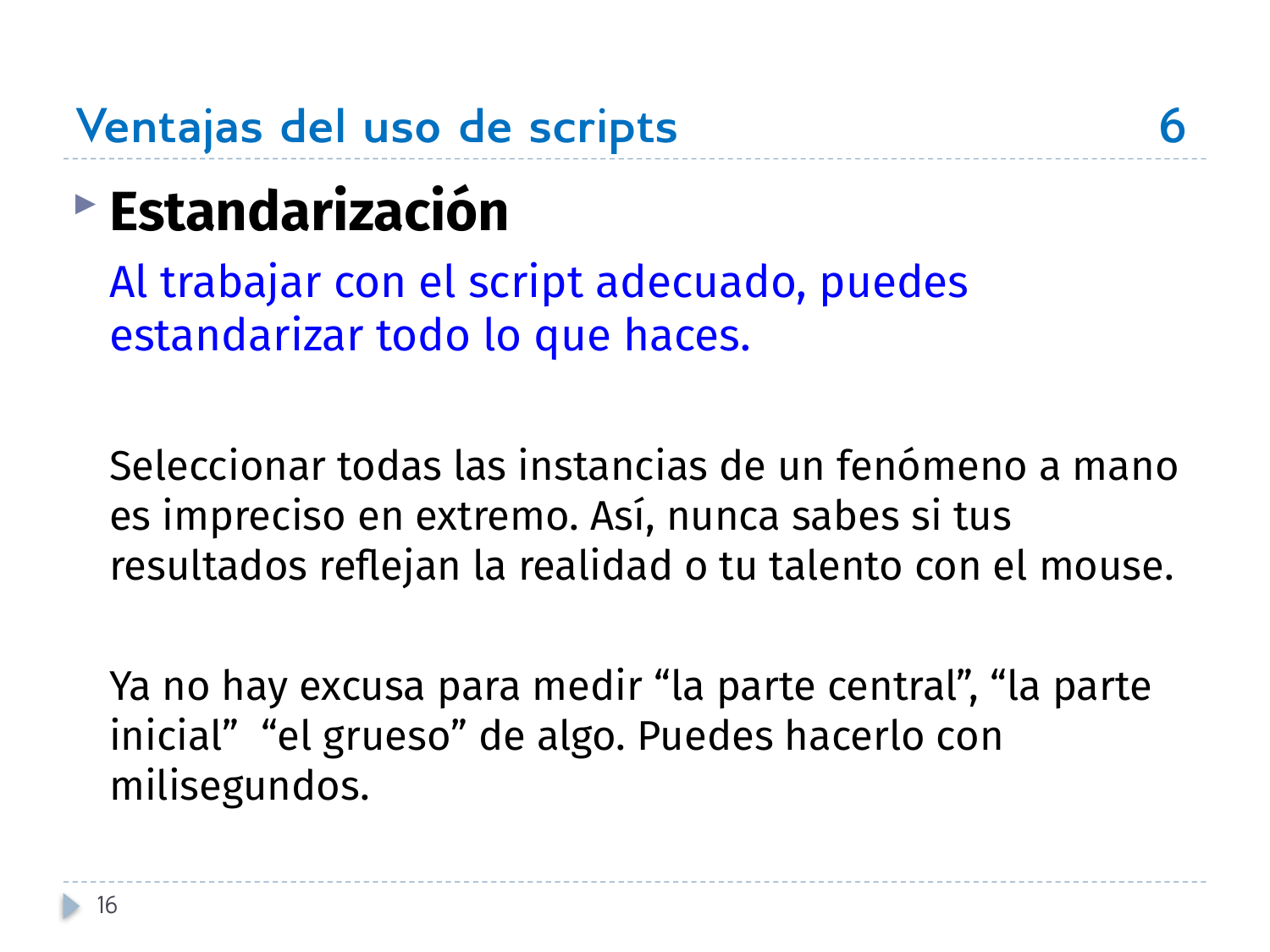

# Ventajas del uso de scripts	6
Estandarización
	Al trabajar con el script adecuado, puedes estandarizar todo lo que haces.

	Seleccionar todas las instancias de un fenómeno a mano es impreciso en extremo. Así, nunca sabes si tus resultados reflejan la realidad o tu talento con el mouse.

	Ya no hay excusa para medir “la parte central”, “la parte inicial”  “el grueso” de algo. Puedes hacerlo con milisegundos.

16